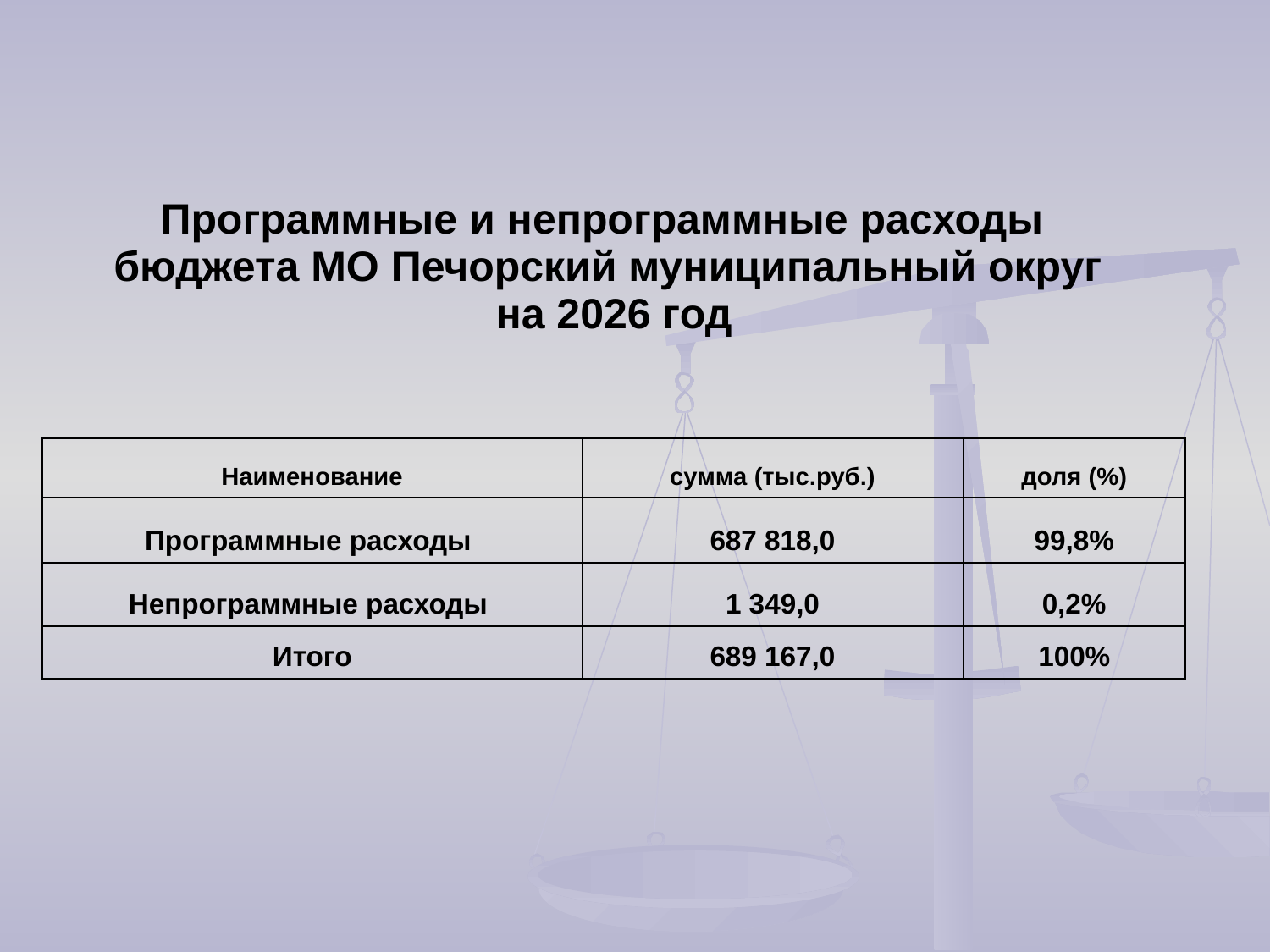

| Программные и непрограммные расходы бюджета МО Печорский муниципальный округ на 2026 год |  |  |
| --- | --- | --- |
| Наименование | сумма (тыс.руб.) | доля (%) |
| Программные расходы | 687 818,0 | 99,8% |
| Непрограммные расходы | 1 349,0 | 0,2% |
| Итого | 689 167,0 | 100% |